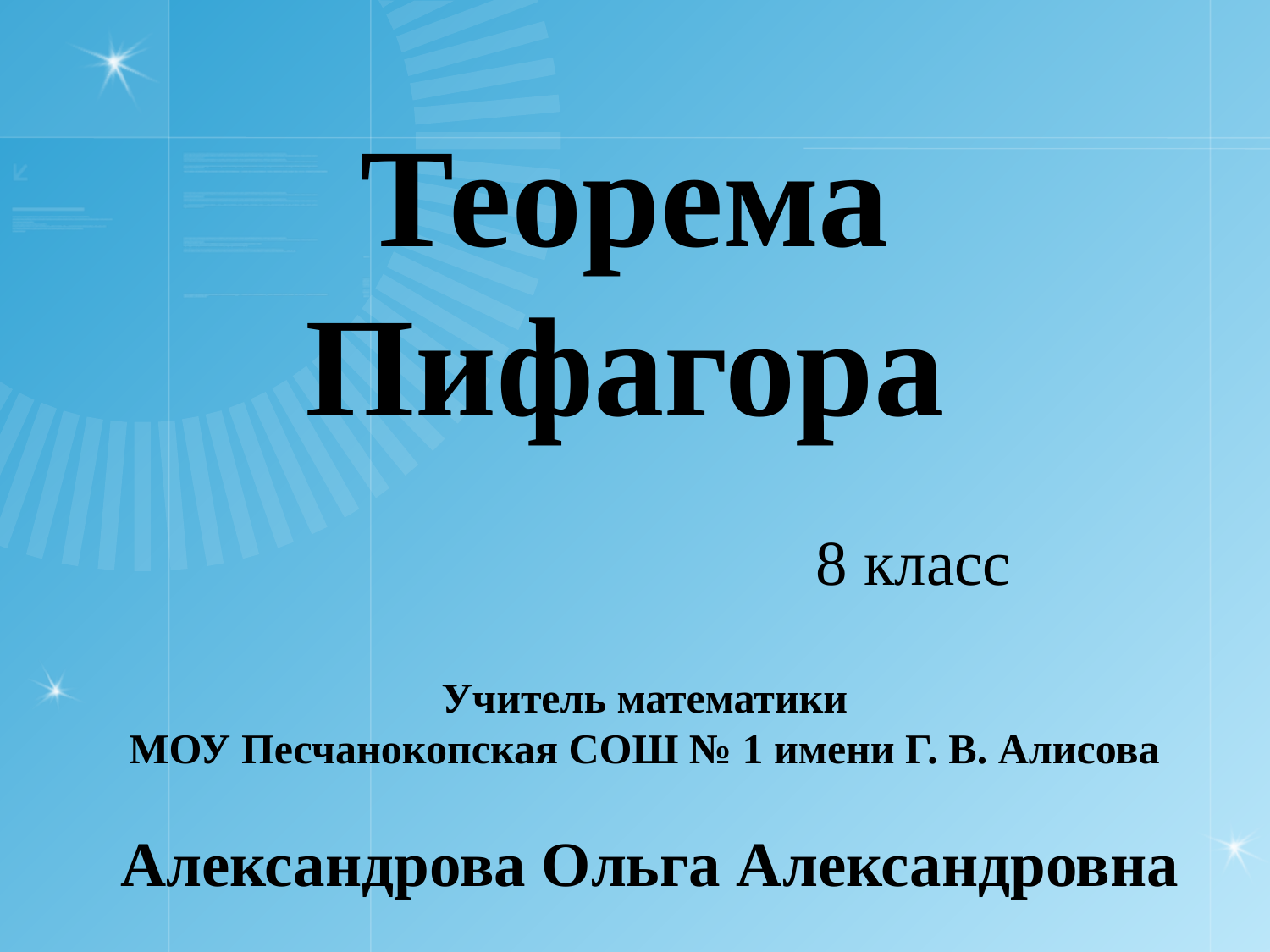

Теорема Пифагора
8 класс
Учитель математики
МОУ Песчанокопская СОШ № 1 имени Г. В. Алисова

Александрова Ольга Александровна